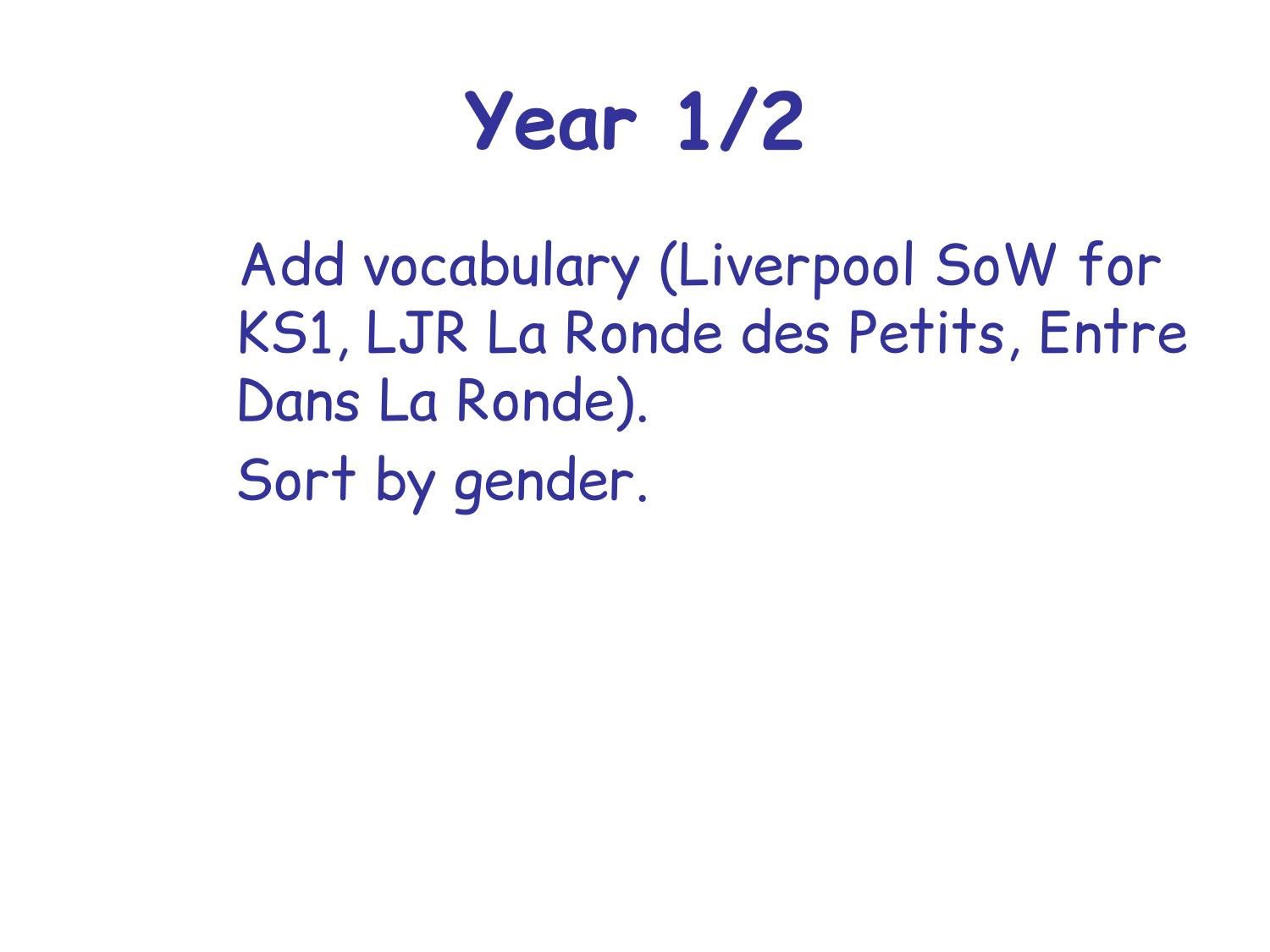

# Year 1/2
  Add vocabulary (Liverpool SoW for KS1, LJR La Ronde des Petits, Entre Dans La Ronde).
 	Sort by gender.